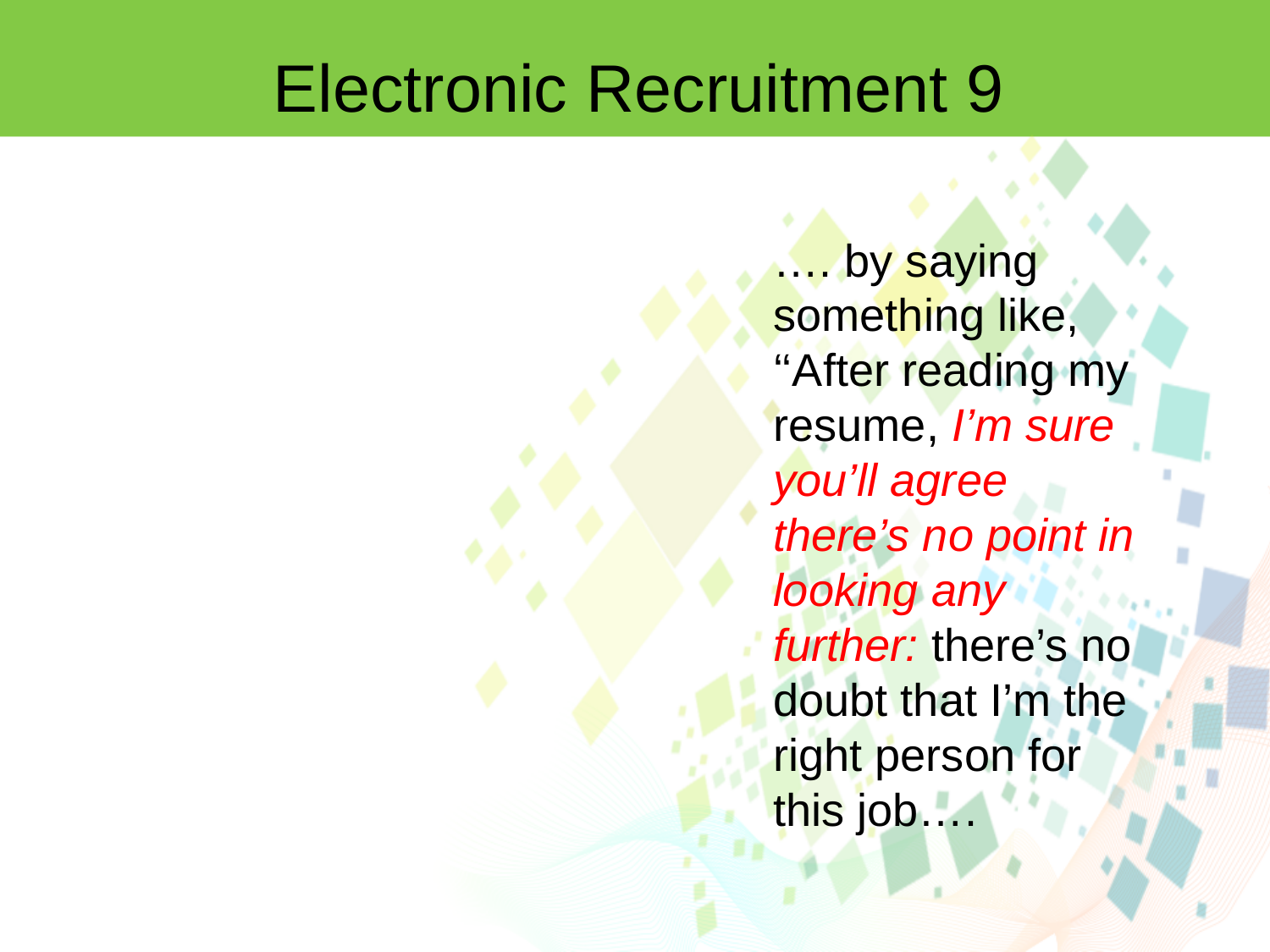

Electronic Recruitment 9
…. by saying something like, ‘‘After reading my resume, I’m sure you’ll agree there’s no point in looking any further: there’s no doubt that I’m the right person for this job….